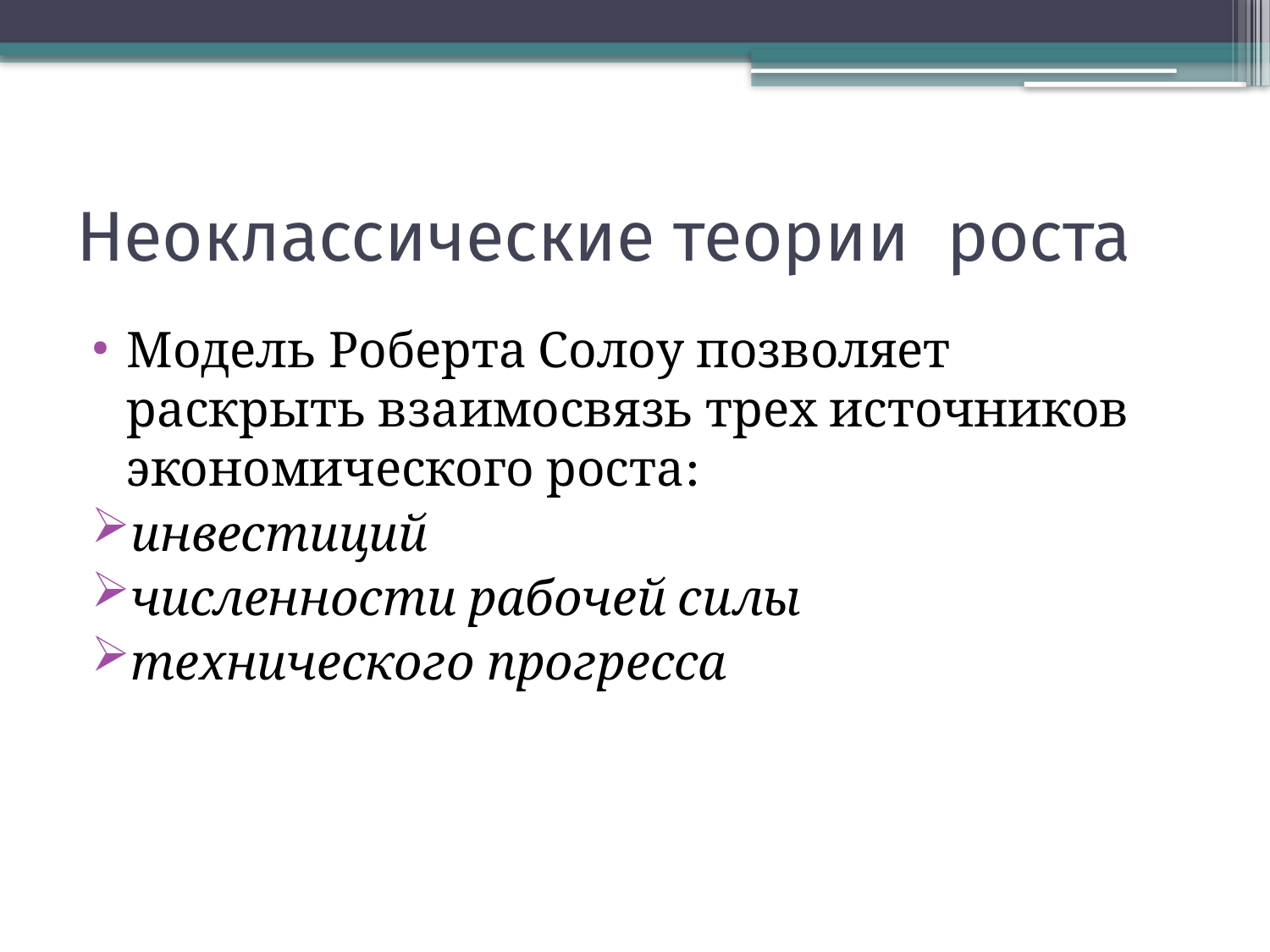

# Неоклассические теории  роста
Модель Роберта Солоу позволяет раскрыть взаимосвязь трех источников экономического роста:
инвестиций
численности рабочей силы
технического прогресса